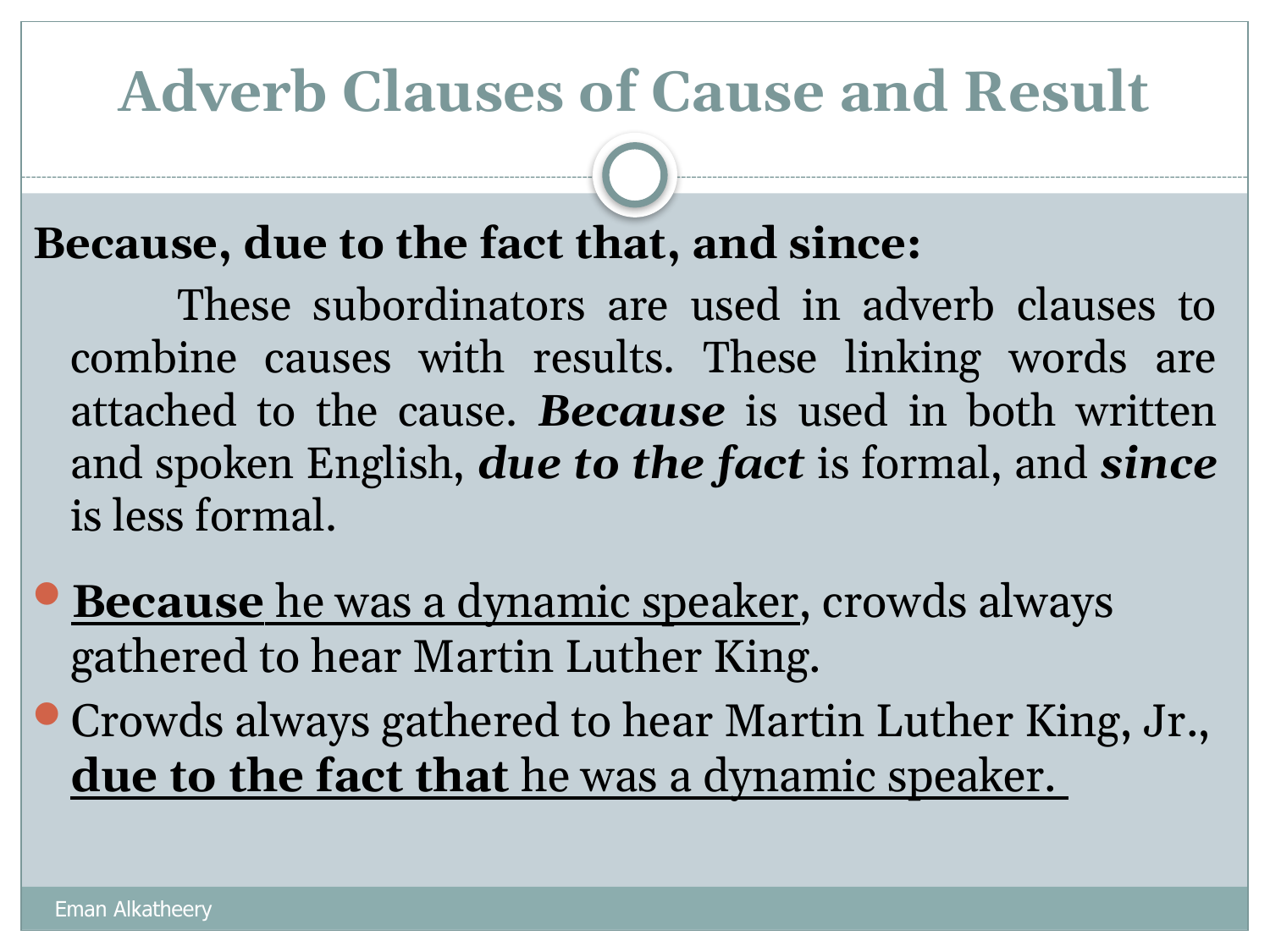

# Adverb Clauses of Cause and Result
Because, due to the fact that, and since:
	     These subordinators are used in adverb clauses to combine causes with results. These linking words are attached to the cause. Because is used in both written and spoken English, due to the fact is formal, and since is less formal.

Because he was a dynamic speaker, crowds always gathered to hear Martin Luther King.
Crowds always gathered to hear Martin Luther King, Jr., due to the fact that he was a dynamic speaker.
Eman Alkatheery